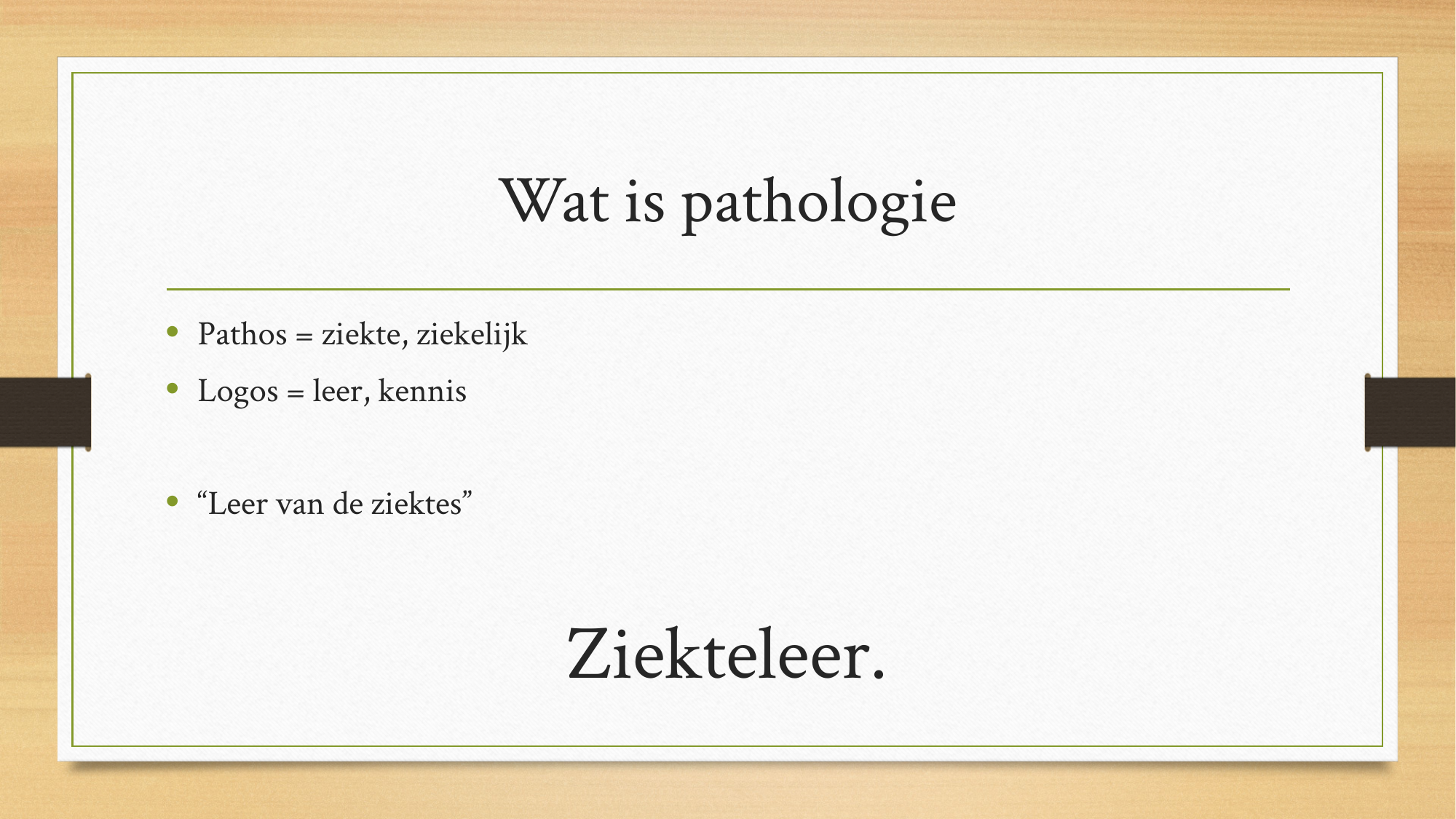

# Wat is pathologie
Pathos = ziekte, ziekelijk
Logos = leer, kennis

“Leer van de ziektes”

Ziekteleer.